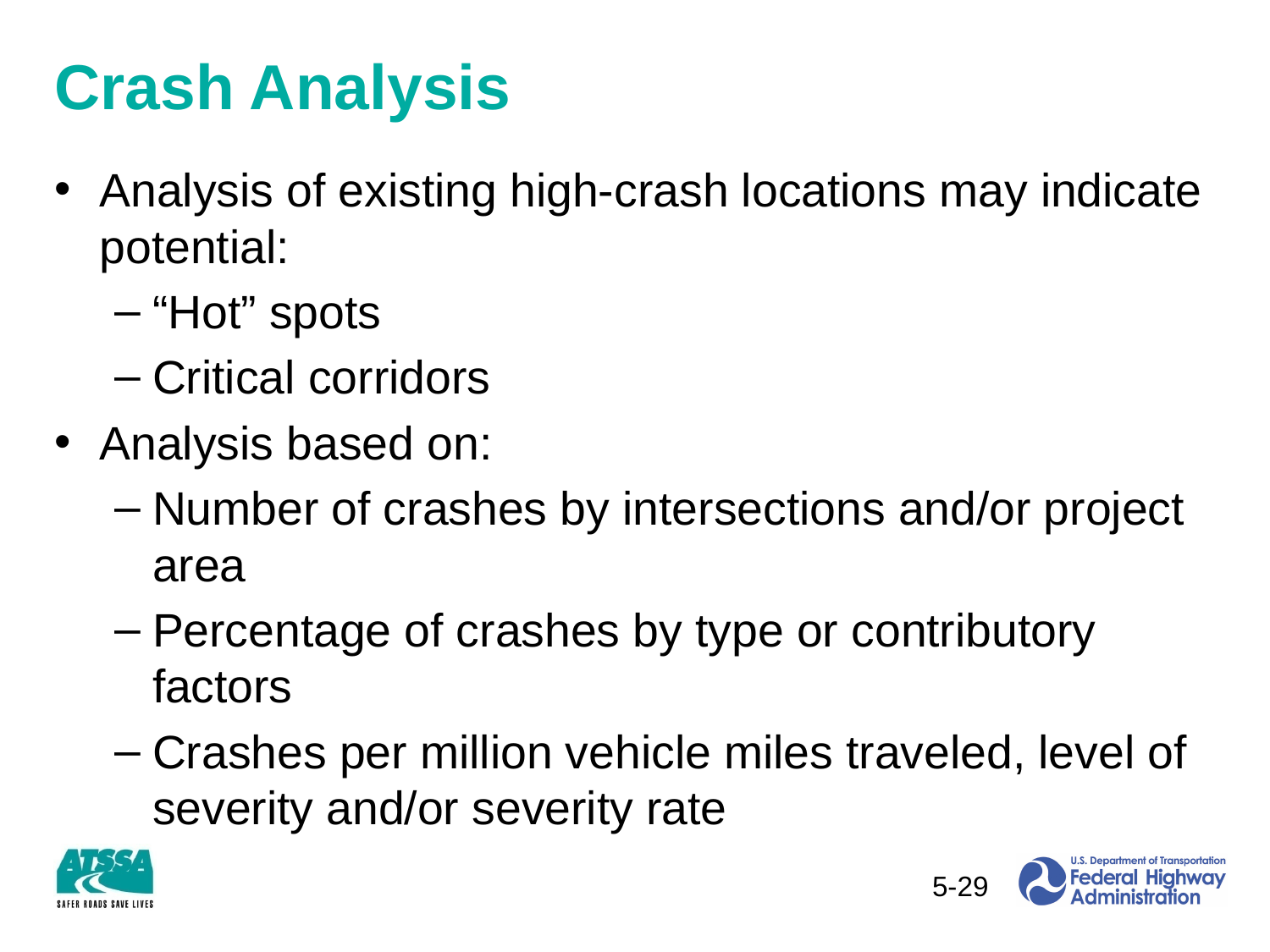

# Crash Analysis
Analysis of existing high-crash locations may indicate potential:
“Hot” spots
Critical corridors
Analysis based on:
Number of crashes by intersections and/or project area
Percentage of crashes by type or contributory factors
Crashes per million vehicle miles traveled, level of severity and/or severity rate